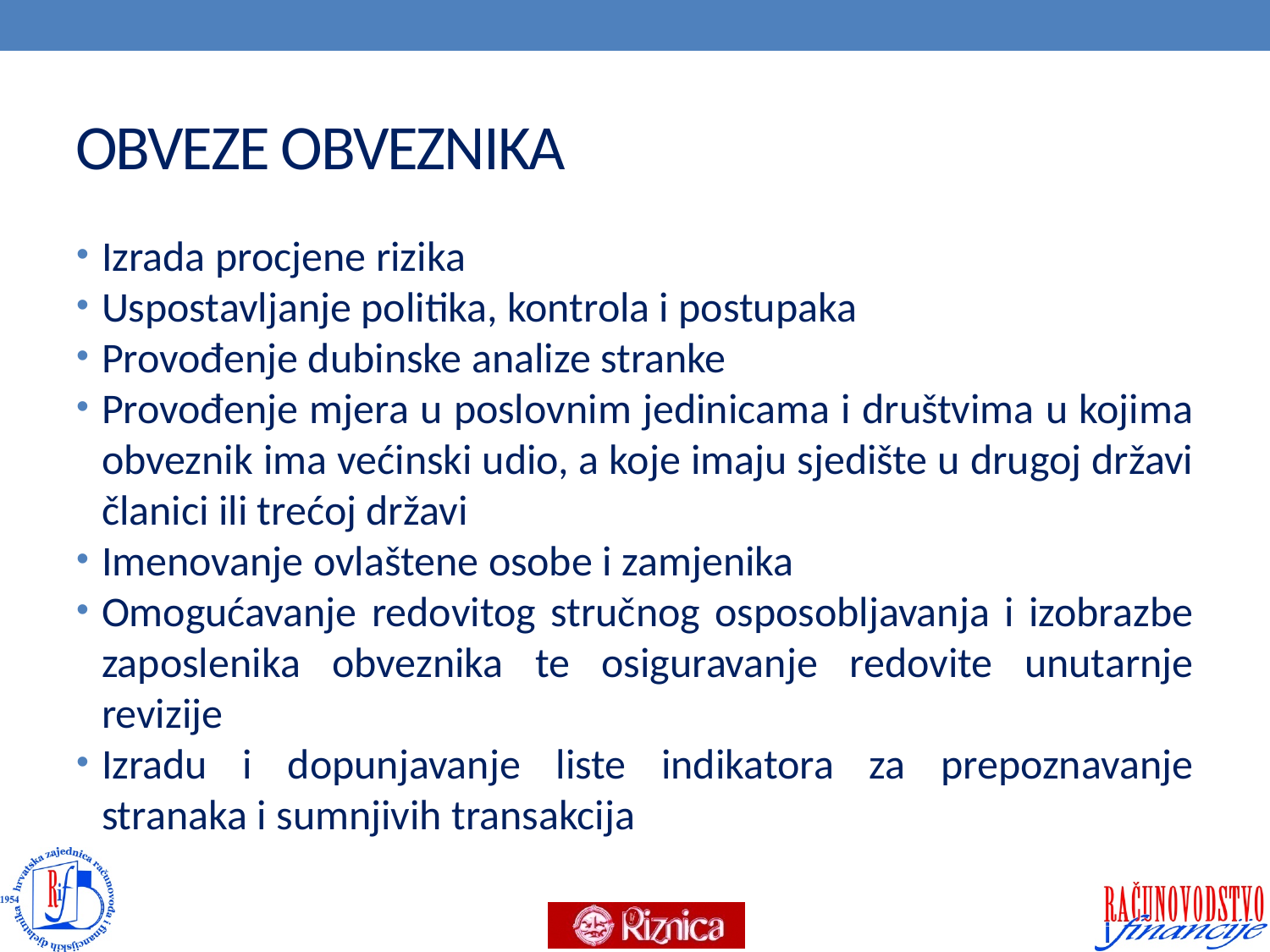

# OBVEZE OBVEZNIKA
Izrada procjene rizika
Uspostavljanje politika, kontrola i postupaka
Provođenje dubinske analize stranke
Provođenje mjera u poslovnim jedinicama i društvima u kojima obveznik ima većinski udio, a koje imaju sjedište u drugoj državi članici ili trećoj državi
Imenovanje ovlaštene osobe i zamjenika
Omogućavanje redovitog stručnog osposobljavanja i izobrazbe zaposlenika obveznika te osiguravanje redovite unutarnje revizije
Izradu i dopunjavanje liste indikatora za prepoznavanje stranaka i sumnjivih transakcija